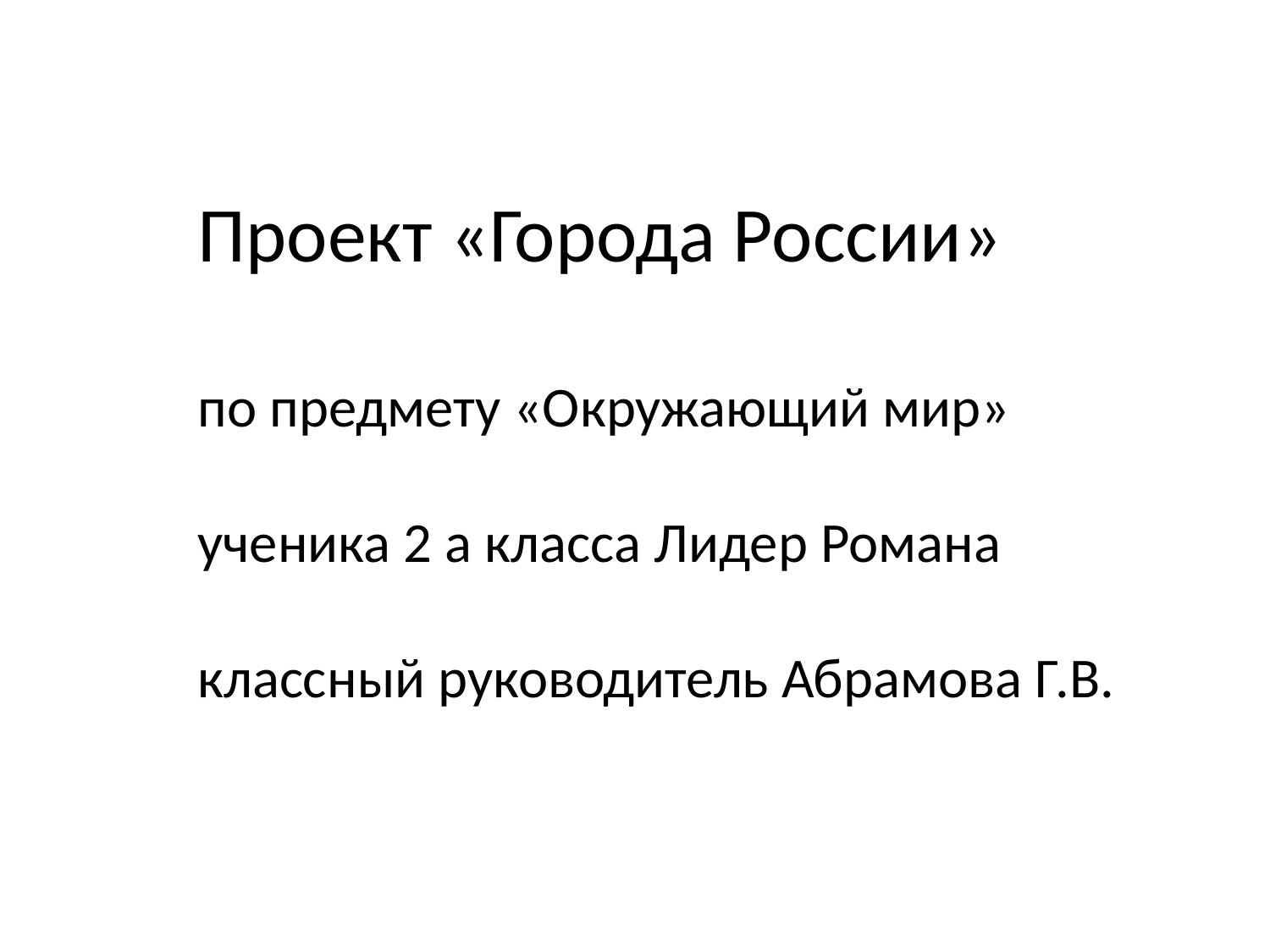

# Проект «Города России» по предмету «Окружающий мир» ученика 2 а класса Лидер Романа классный руководитель Абрамова Г.В.